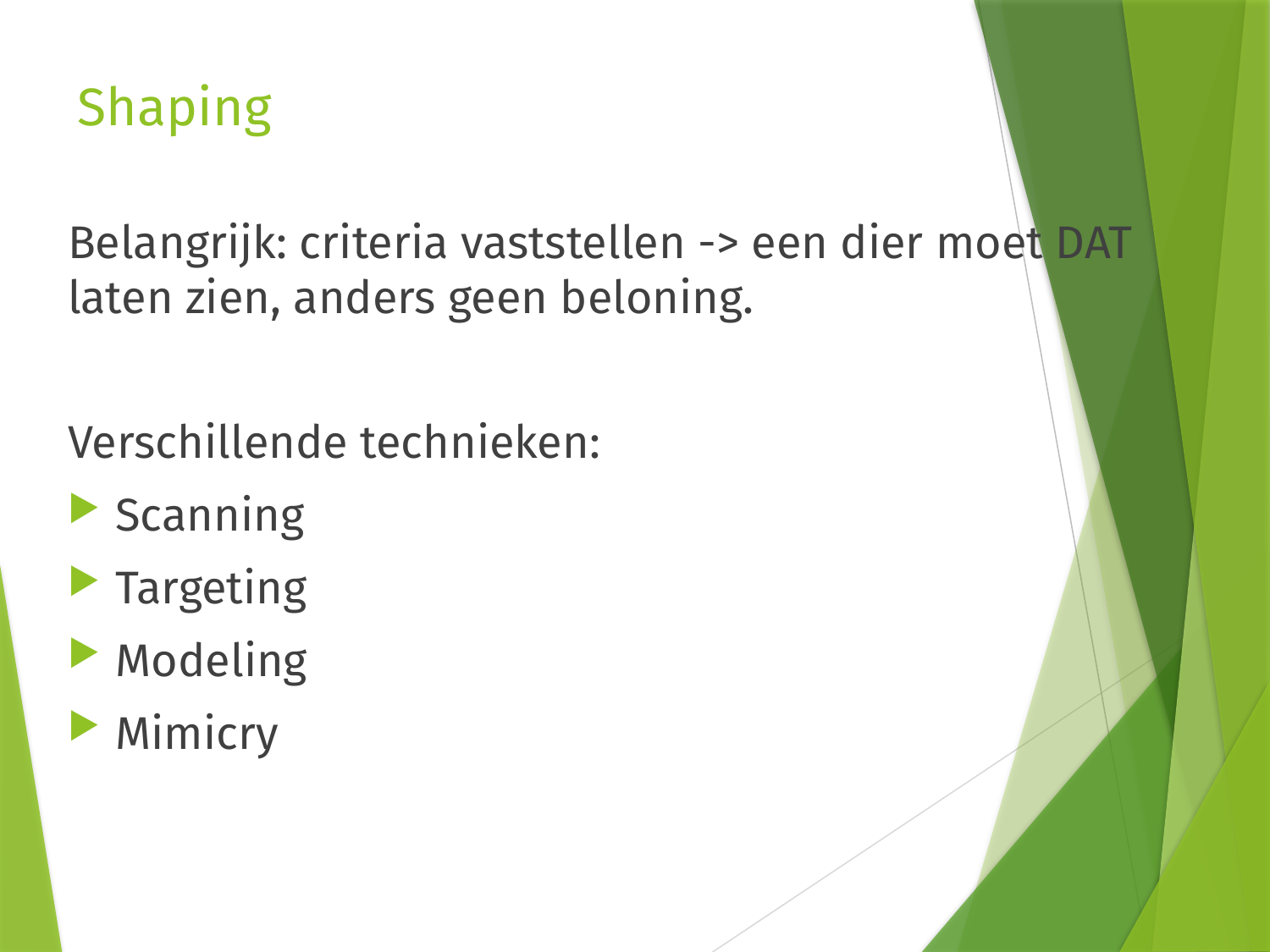

# Shaping
Belangrijk: criteria vaststellen -> een dier moet DAT laten zien, anders geen beloning.

Verschillende technieken:
Scanning
Targeting
Modeling
Mimicry